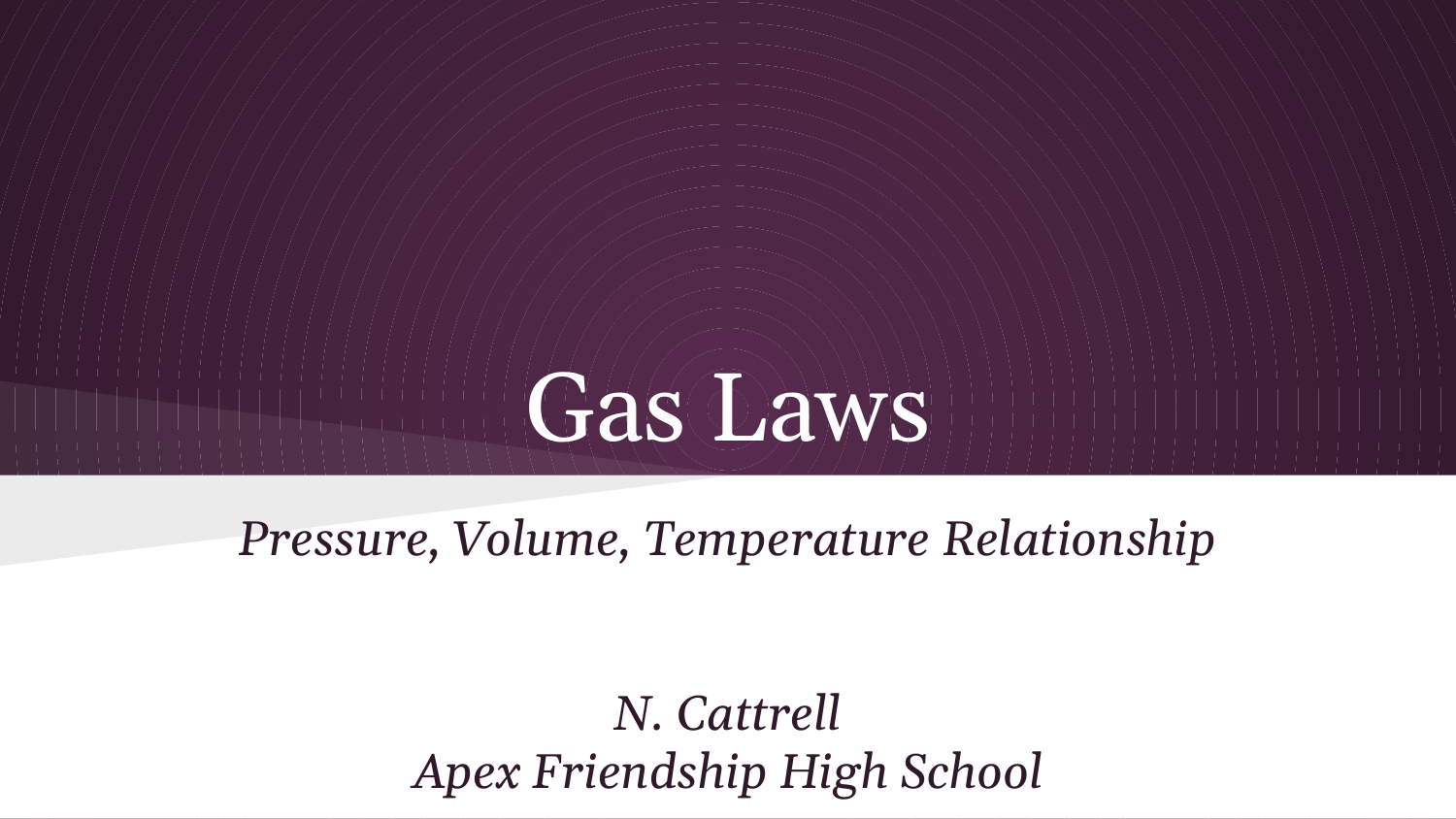

# Gas Laws
Pressure, Volume, Temperature Relationship

N. Cattrell
Apex Friendship High School